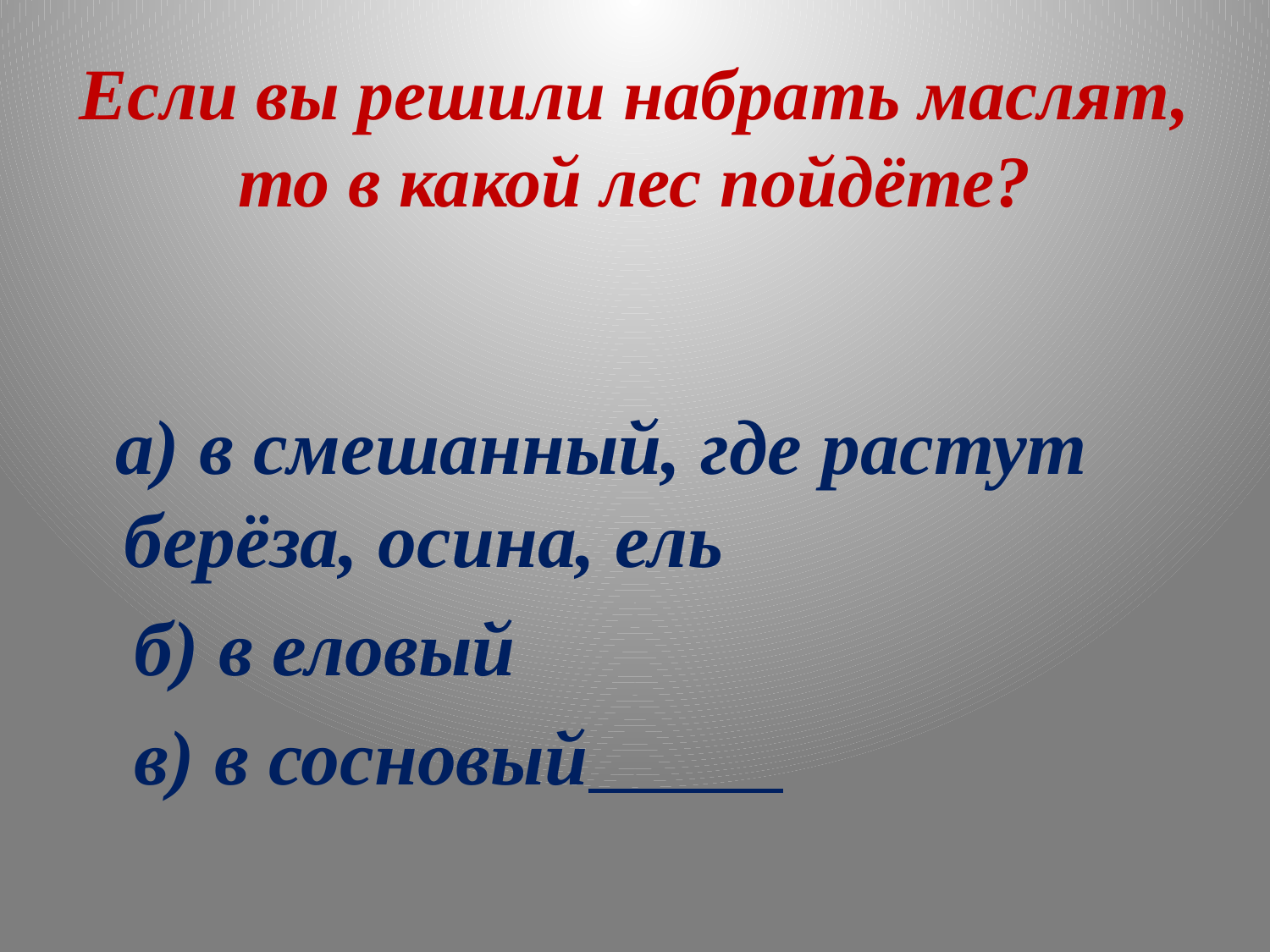

# Если вы решили набрать маслят, то в какой лес пойдёте?

  а) в смешанный, где растут берёза, осина, ель
   б) в еловый
   в) в сосновый